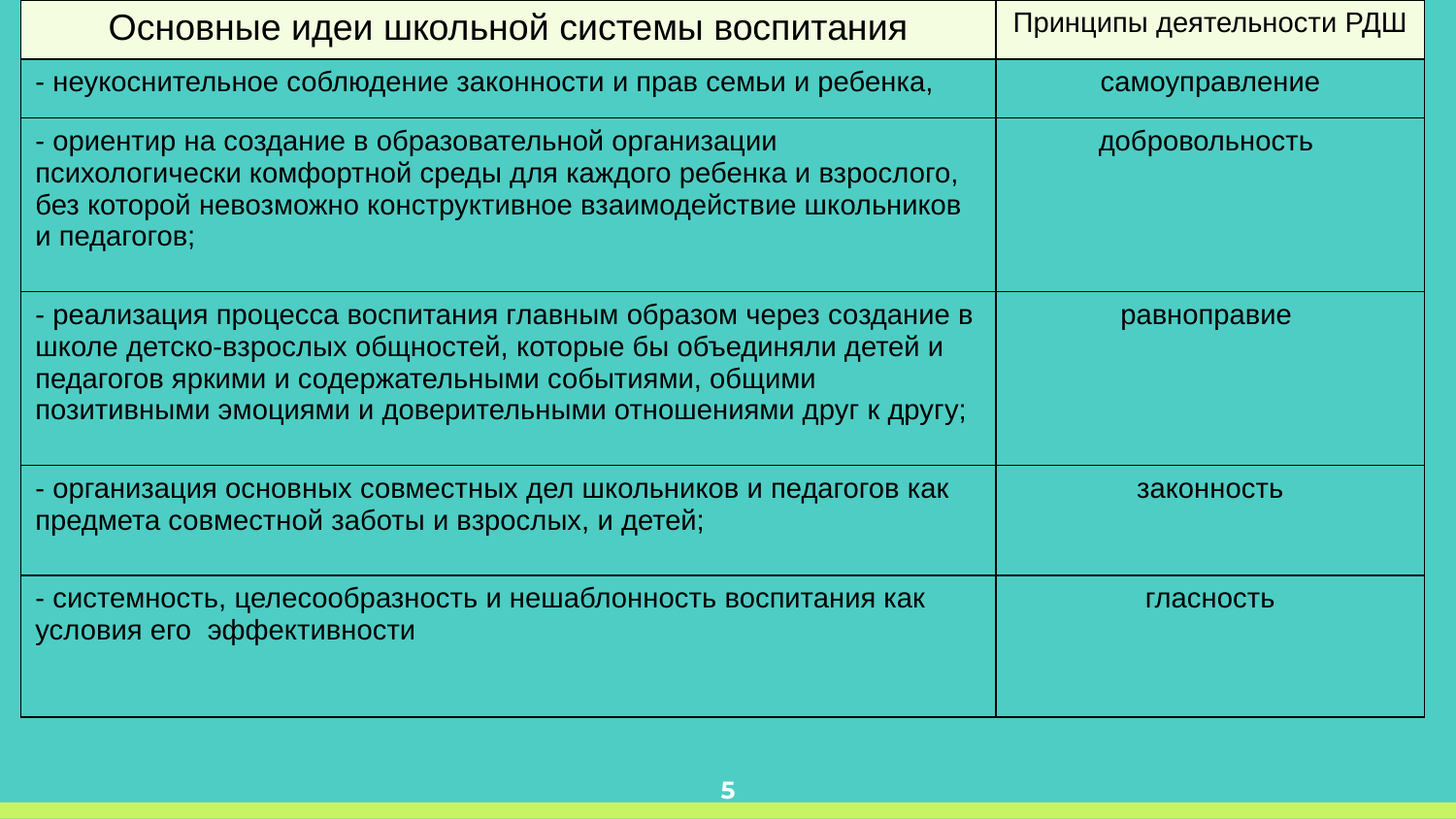

| Основные идеи школьной системы воспитания | Принципы деятельности РДШ |
| --- | --- |
| - неукоснительное соблюдение законности и прав семьи и ребенка, | самоуправление |
| - ориентир на создание в образовательной организации психологически комфортной среды для каждого ребенка и взрослого, без которой невозможно конструктивное взаимодействие школьников и педагогов; | добровольность |
| - реализация процесса воспитания главным образом через создание в школе детско-взрослых общностей, которые бы объединяли детей и педагогов яркими и содержательными событиями, общими позитивными эмоциями и доверительными отношениями друг к другу; | равноправие |
| - организация основных совместных дел школьников и педагогов как предмета совместной заботы и взрослых, и детей; | законность |
| - системность, целесообразность и нешаблонность воспитания как условия его эффективности | гласность |
5